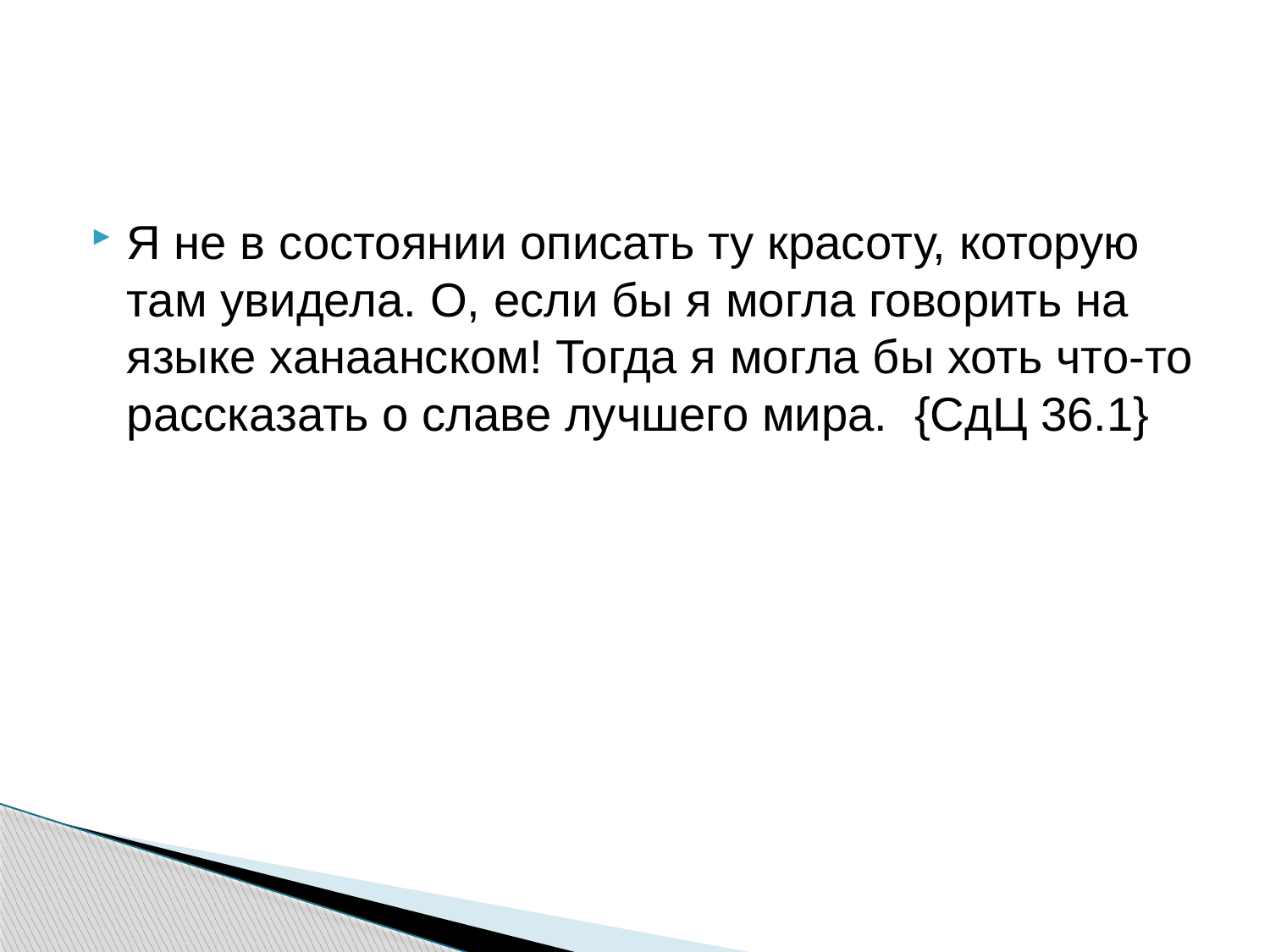

#
Я не в состоянии описать ту красоту, которую там увидела. О, если бы я могла говорить на языке ханаанском! Тогда я могла бы хоть что-то рассказать о славе лучшего мира.  {СдЦ 36.1}